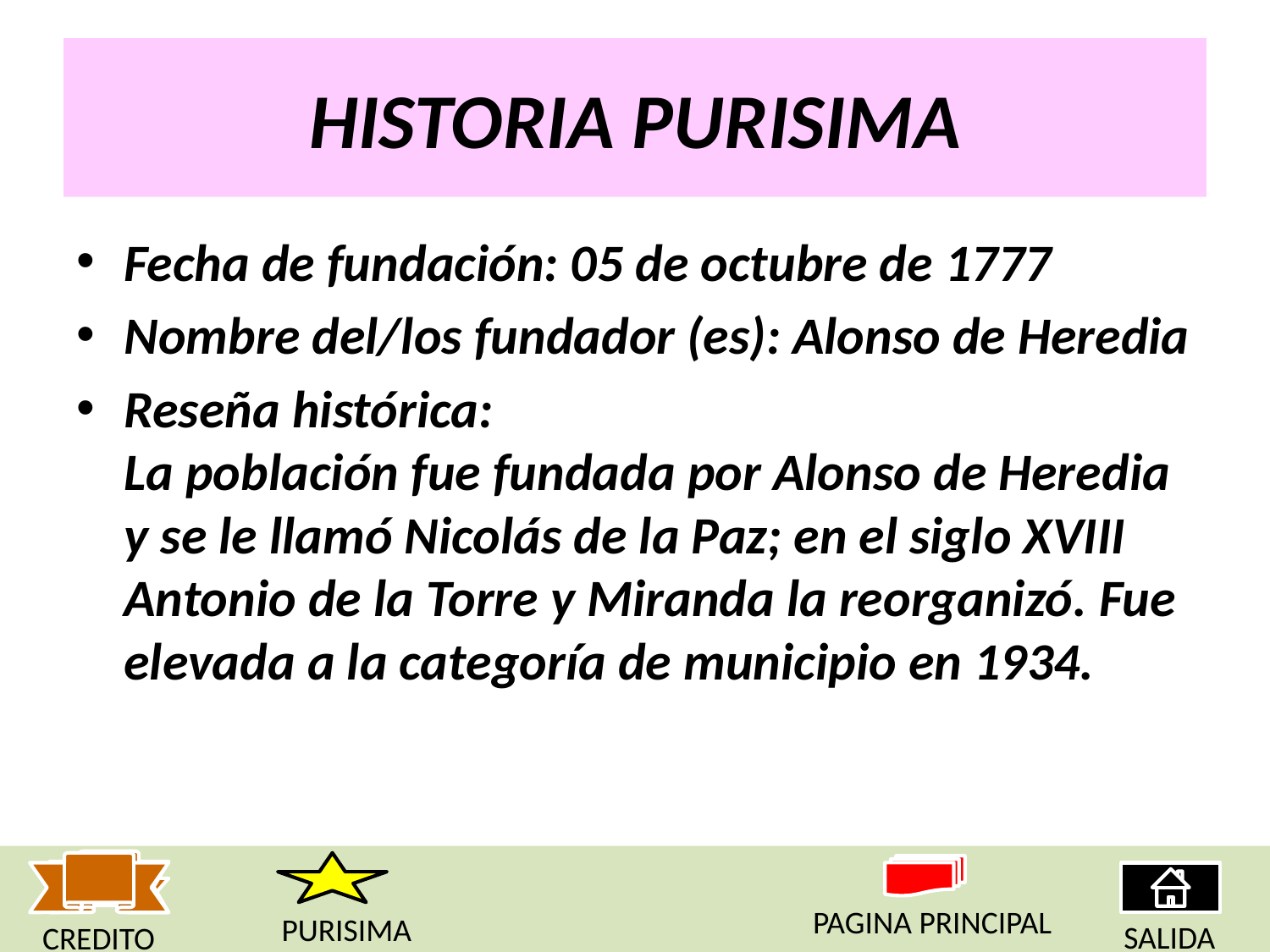

# HISTORIA PURISIMA
Fecha de fundación: 05 de octubre de 1777
Nombre del/los fundador (es): Alonso de Heredia
Reseña histórica:
La población fue fundada por Alonso de Heredia y se le llamó Nicolás de la Paz; en el siglo XVIII Antonio de la Torre y Miranda la reorganizó. Fue elevada a la categoría de municipio en 1934.

PAGINA PRINCIPAL
PURISIMA
SALIDA
CREDITO